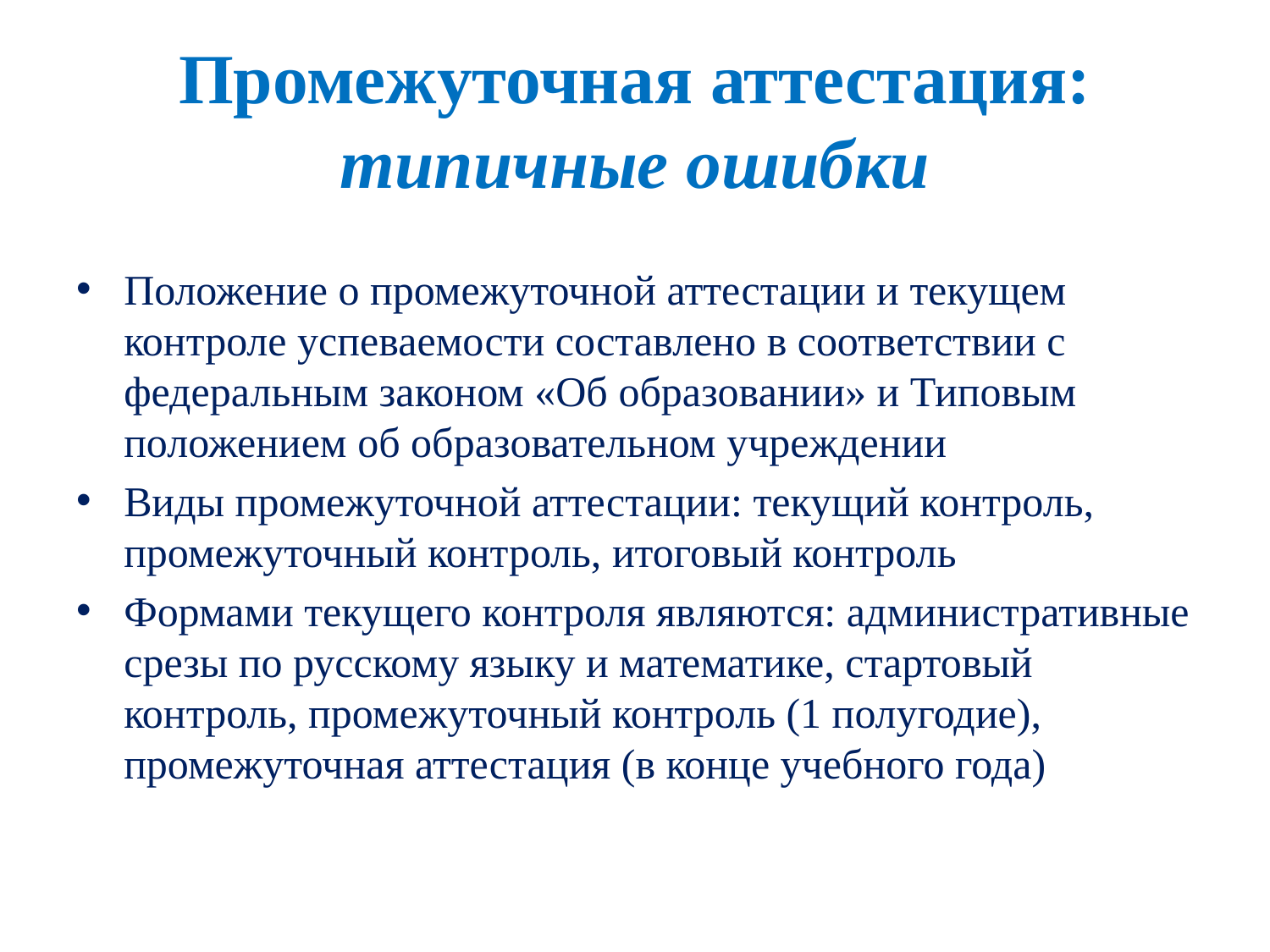

# Промежуточная аттестация: типичные ошибки
Положение о промежуточной аттестации и текущем контроле успеваемости составлено в соответствии с федеральным законом «Об образовании» и Типовым положением об образовательном учреждении
Виды промежуточной аттестации: текущий контроль, промежуточный контроль, итоговый контроль
Формами текущего контроля являются: административные срезы по русскому языку и математике, стартовый контроль, промежуточный контроль (1 полугодие), промежуточная аттестация (в конце учебного года)